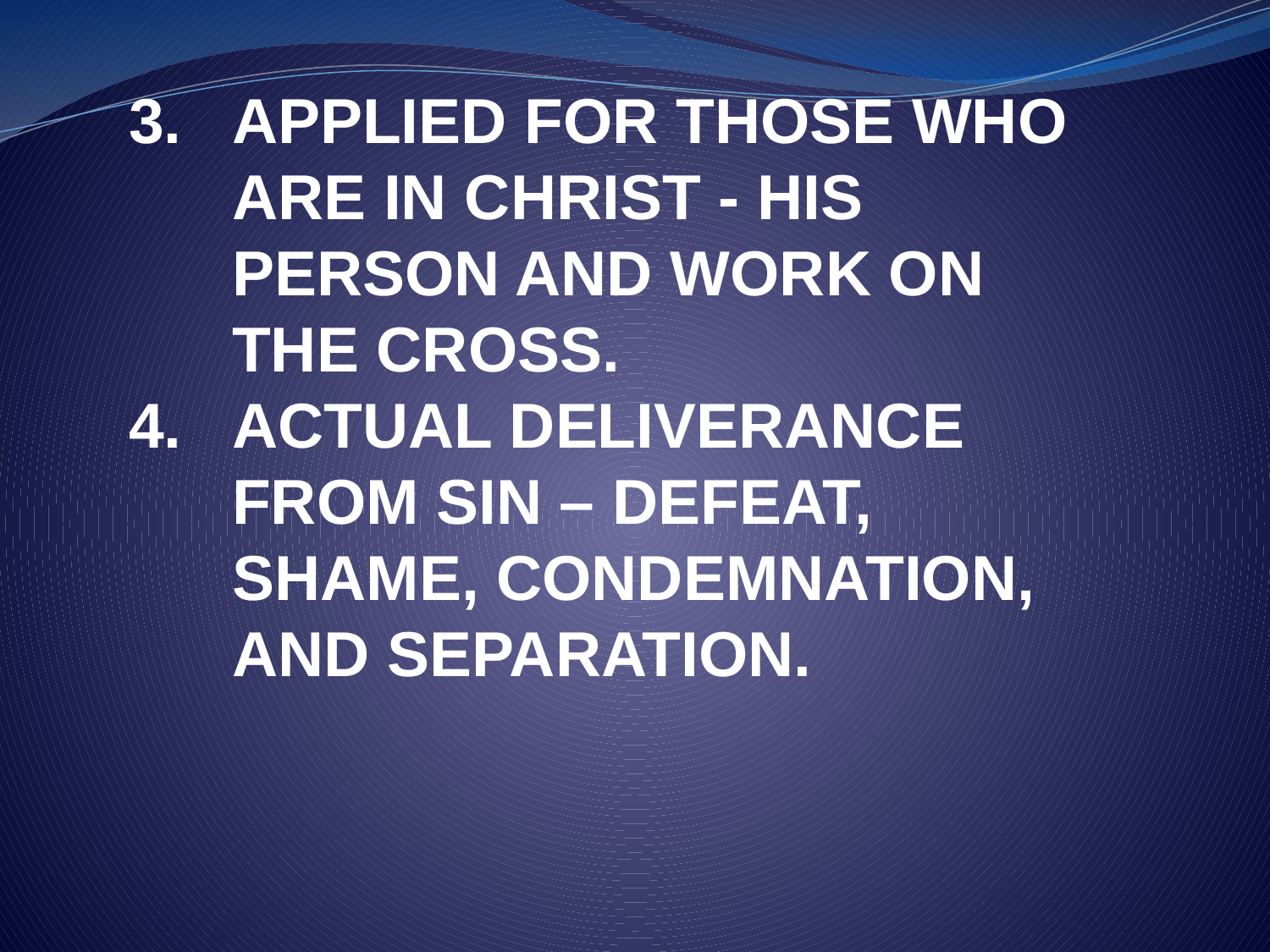

APPLIED FOR THOSE WHO ARE IN CHRIST - HIS PERSON AND WORK ON THE CROSS.
ACTUAL DELIVERANCE FROM SIN – DEFEAT, SHAME, CONDEMNATION, AND SEPARATION.